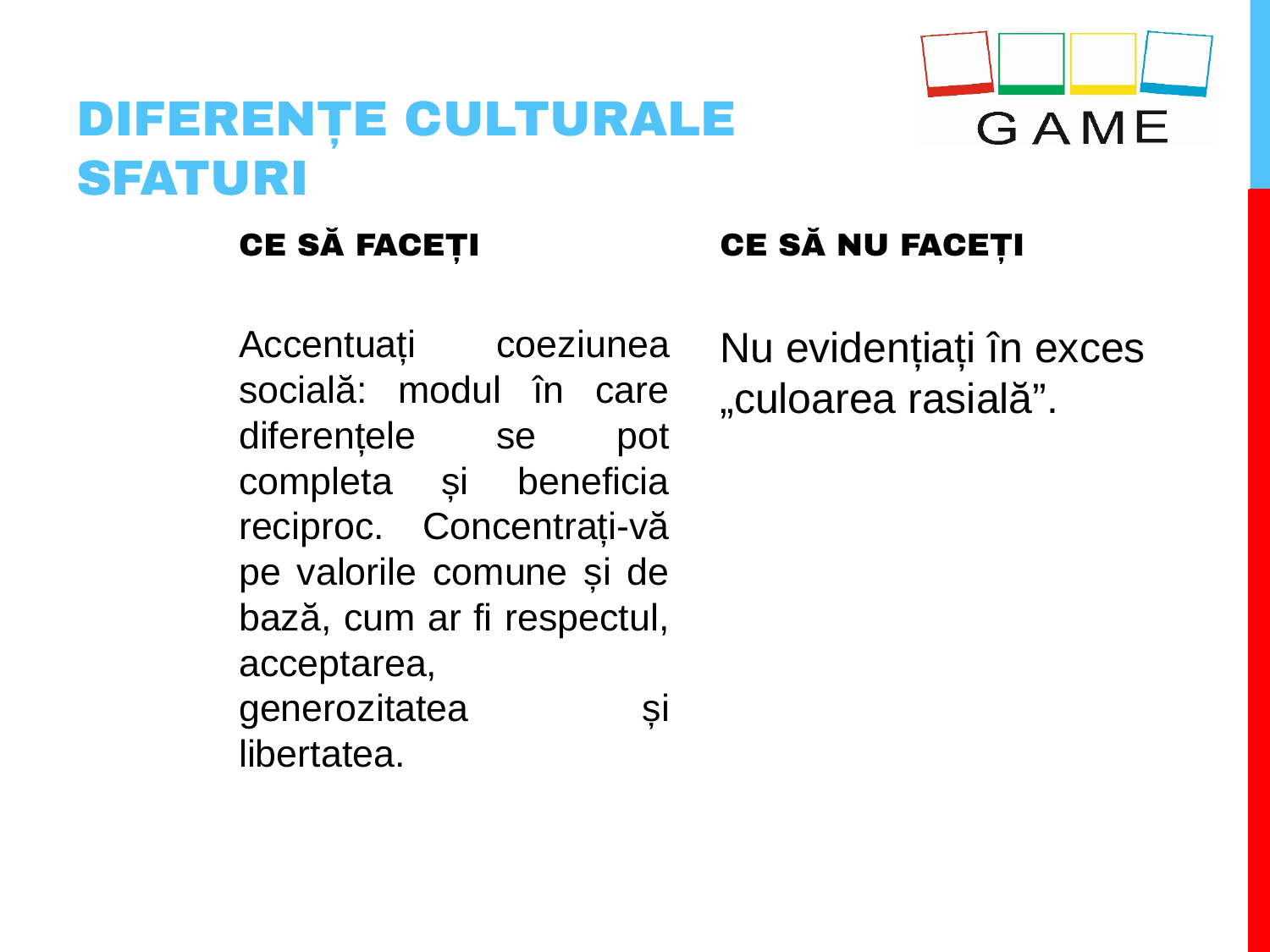

# DIFERENȚE CULTURALE SFATURI
CE SĂ FACEȚI

CE SĂ NU FACEȚI

Accentuați coeziunea socială: modul în care diferențele se pot completa și beneficia reciproc. Concentrați-vă pe valorile comune și de bază, cum ar fi respectul, acceptarea, generozitatea și libertatea.

Nu evidențiați în exces „culoarea rasială”.